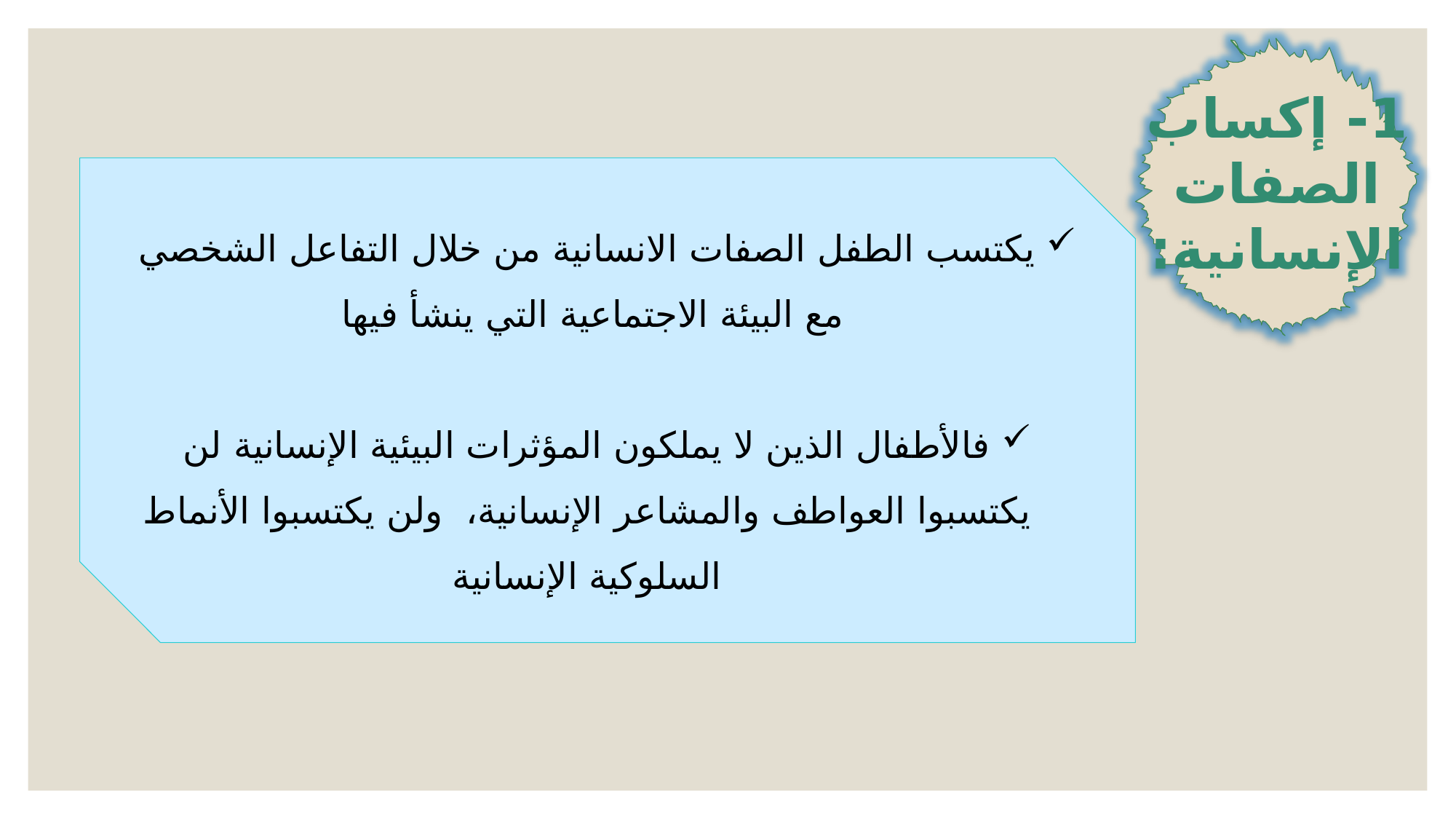

1- إكساب الصفات الإنسانية:
يكتسب الطفل الصفات الانسانية من خلال التفاعل الشخصي مع البيئة الاجتماعية التي ينشأ فيها

فالأطفال الذين لا يملكون المؤثرات البيئية الإنسانية لن يكتسبوا العواطف والمشاعر الإنسانية،  ولن يكتسبوا الأنماط السلوكية الإنسانية